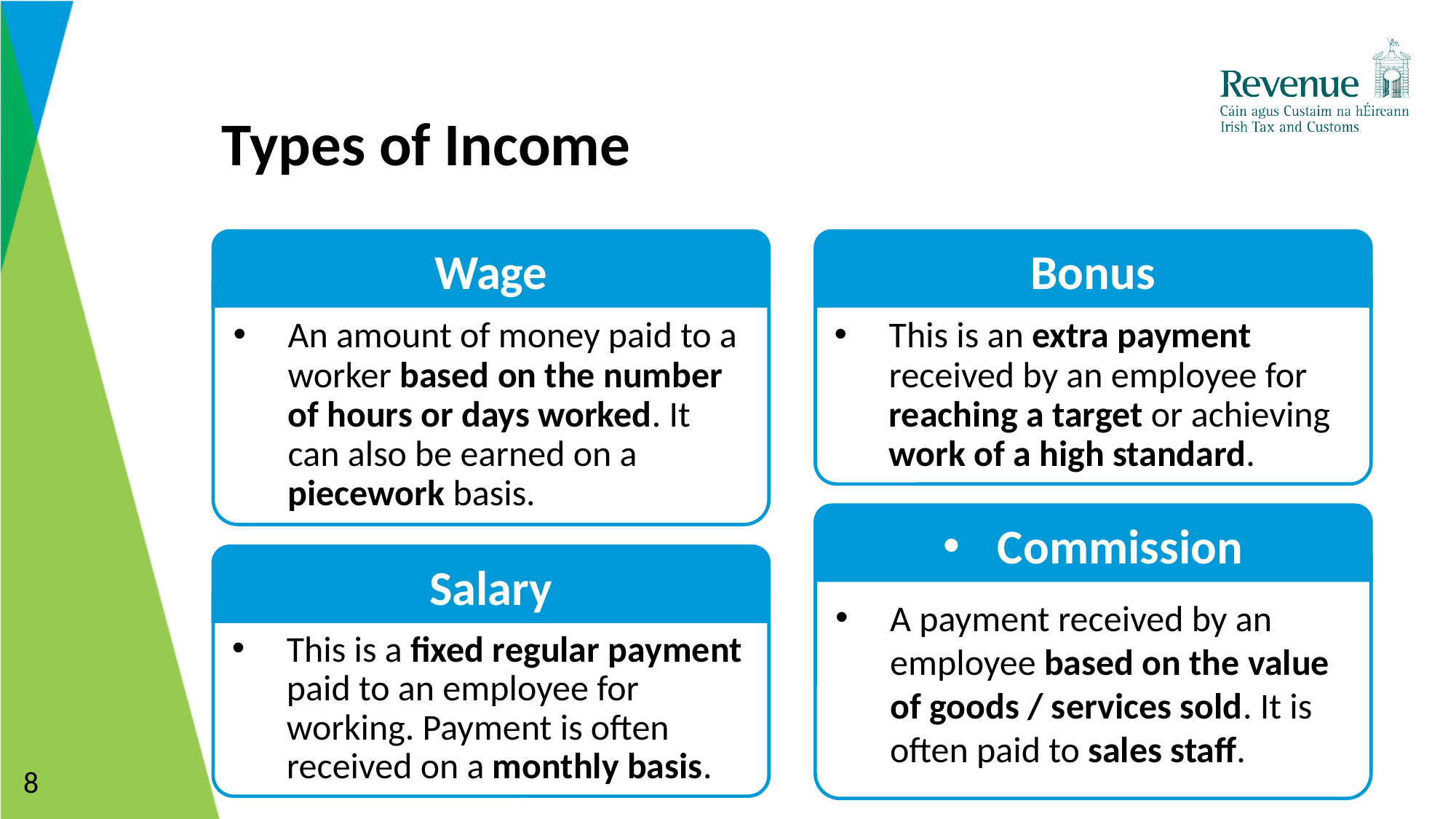

# Types of Income
Wage
An amount of money paid to a worker based on the number of hours or days worked. It can also be earned on a piecework basis.
Bonus
This is an extra payment received by an employee for reaching a target or achieving work of a high standard.
Commission
A payment received by an employee based on the value of goods / services sold. It is often paid to sales staff.
Salary
This is a fixed regular payment paid to an employee for working. Payment is often received on a monthly basis.
8